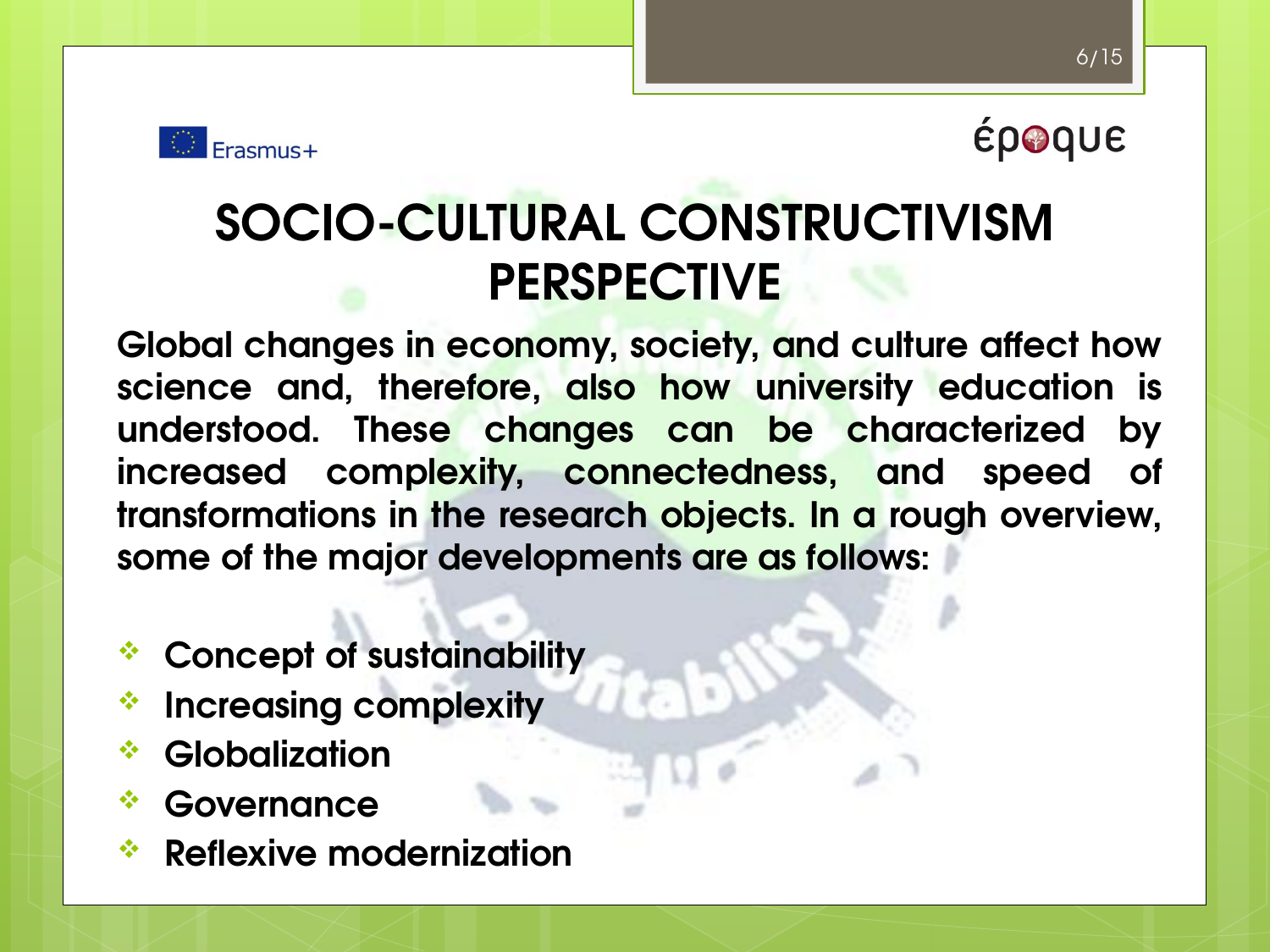

6/15
# SOCIO-CULTURAL CONSTRUCTIVISM PERSPECTIVE
Global changes in economy, society, and culture affect how science and, therefore, also how university education is understood. These changes can be characterized by increased complexity, connectedness, and speed of transformations in the research objects. In a rough overview, some of the major developments are as follows:

Concept of sustainability
Increasing complexity
Globalization
Governance
Reflexive modernization